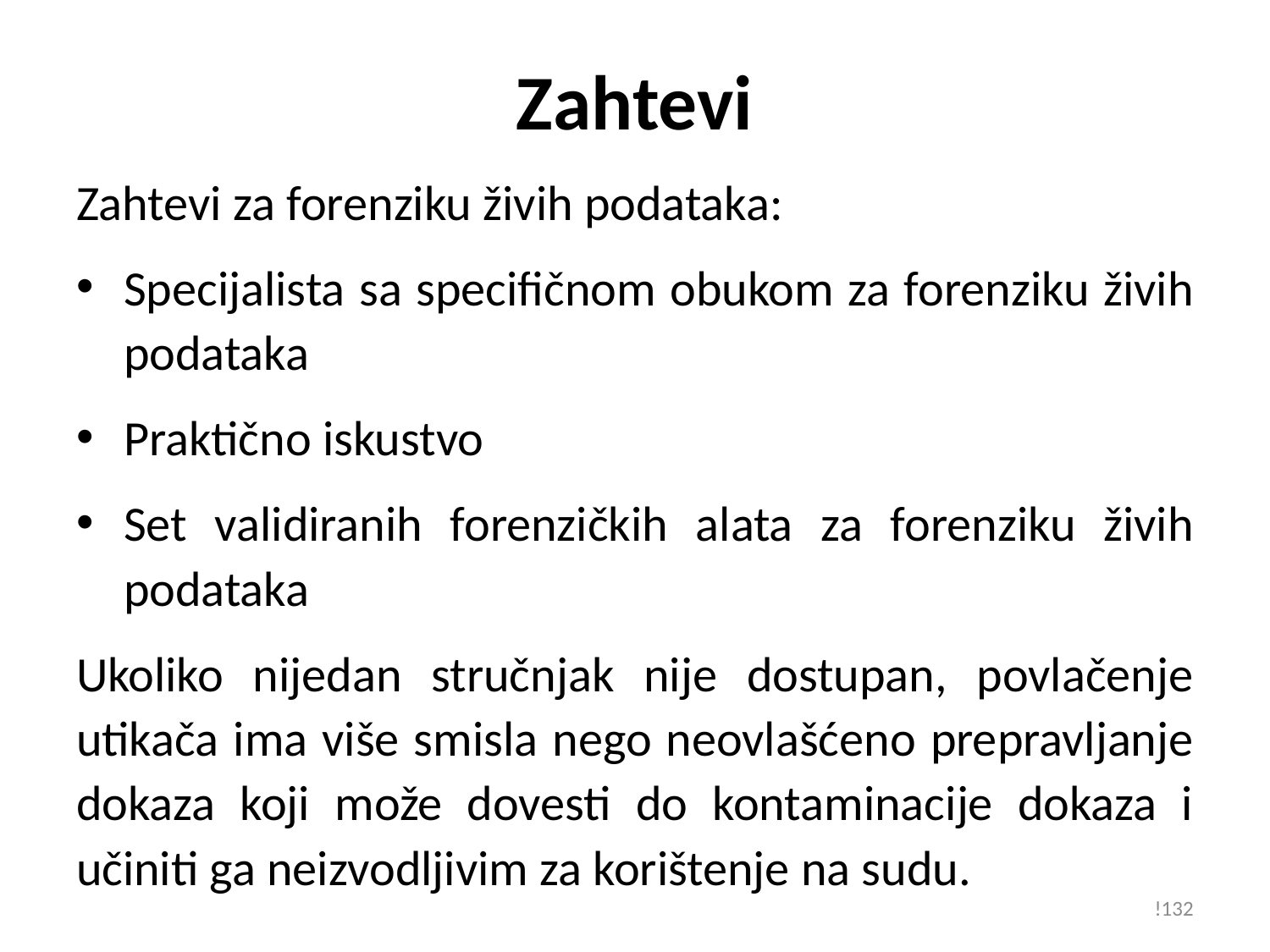

# Zahtevi
Zahtevi za forenziku živih podataka:
Specijalista sa specifičnom obukom za forenziku živih podataka
Praktično iskustvo
Set validiranih forenzičkih alata za forenziku živih podataka
Ukoliko nijedan stručnjak nije dostupan, povlačenje utikača ima više smisla nego neovlašćeno prepravljanje dokaza koji može dovesti do kontaminacije dokaza i učiniti ga neizvodljivim za korištenje na sudu.

!132